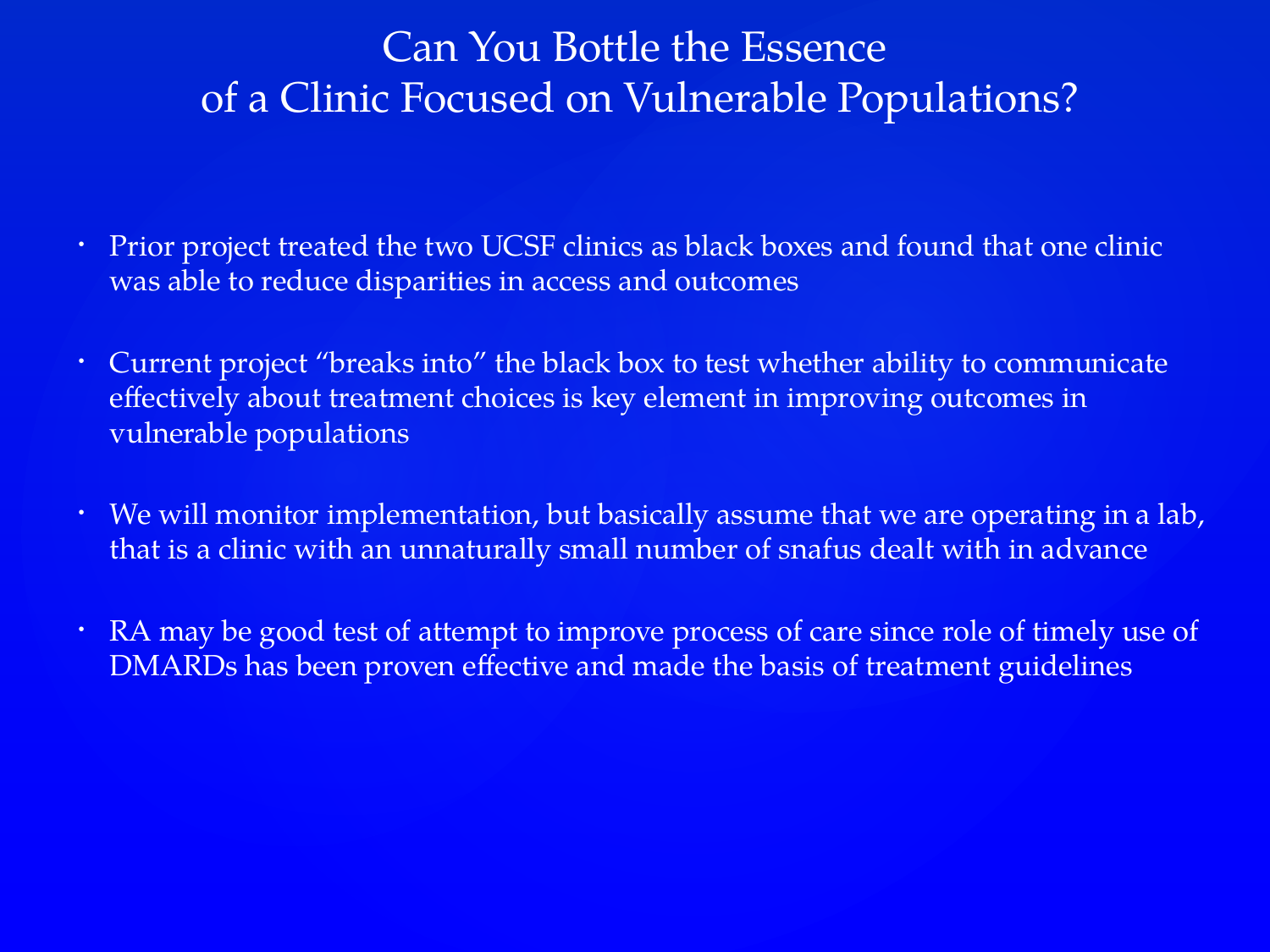

# Can You Bottle the Essence of a Clinic Focused on Vulnerable Populations?

Prior project treated the two UCSF clinics as black boxes and found that one clinic was able to reduce disparities in access and outcomes

Current project “breaks into” the black box to test whether ability to communicate effectively about treatment choices is key element in improving outcomes in vulnerable populations

We will monitor implementation, but basically assume that we are operating in a lab, that is a clinic with an unnaturally small number of snafus dealt with in advance

RA may be good test of attempt to improve process of care since role of timely use of DMARDs has been proven effective and made the basis of treatment guidelines